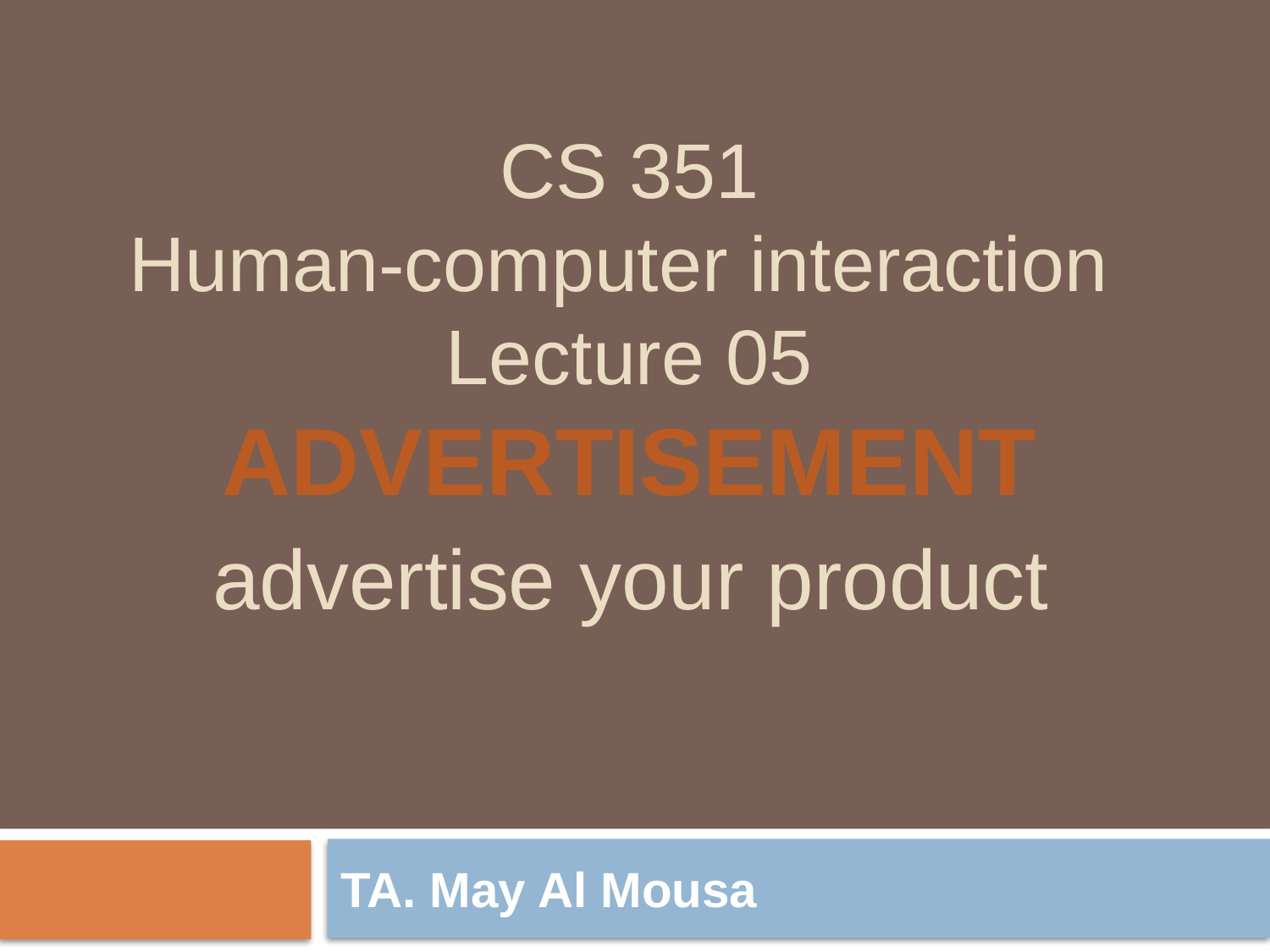

# CS 351 Human-computer interaction Lecture 05 Advertisement advertise your product
TA. May Al Mousa